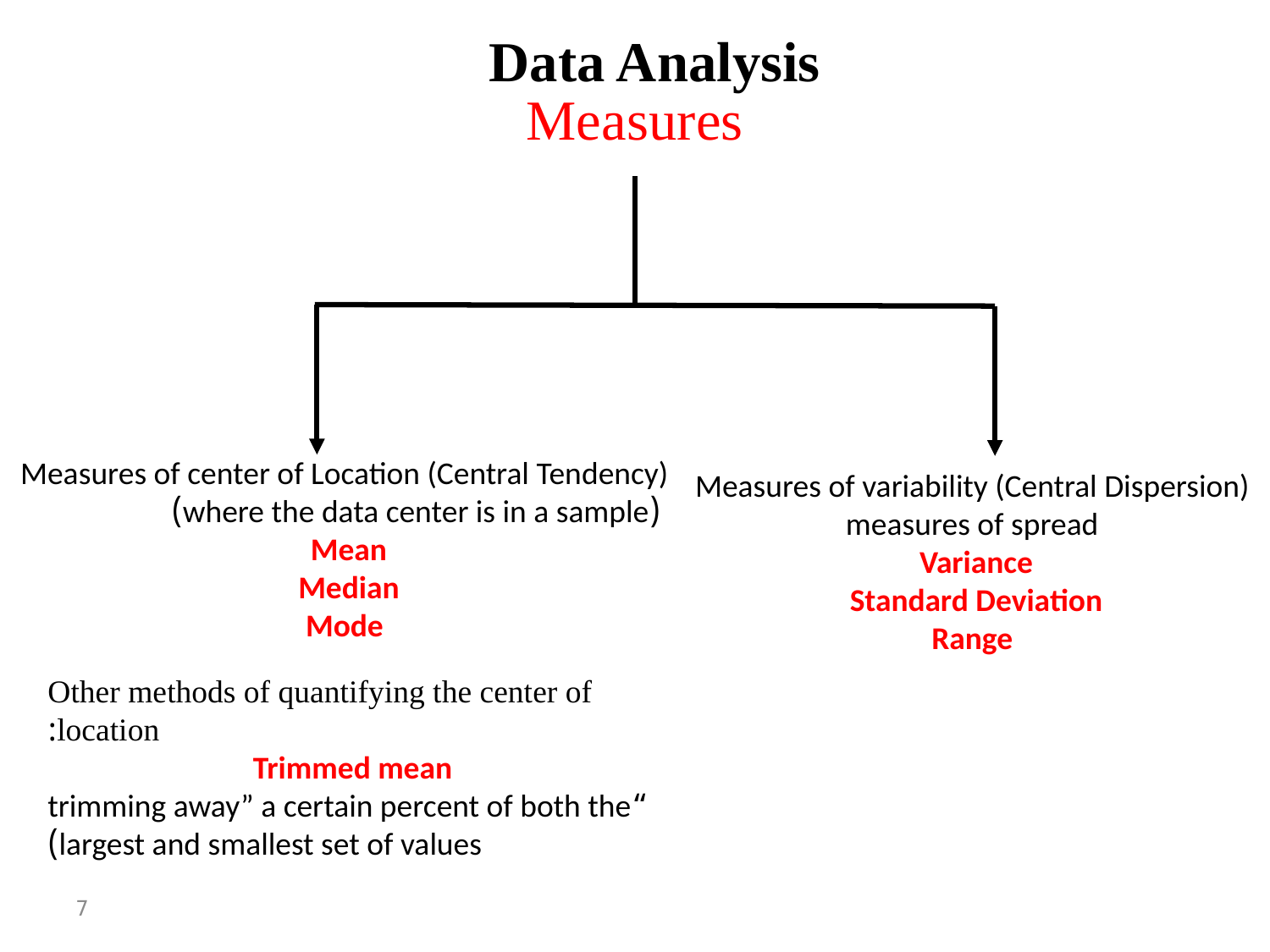

Data Analysis
# Measures
Measures of center of Location (Central Tendency)
 (where the data center is in a sample)
Mean
Median
Mode
Measures of variability (Central Dispersion)
measures of spread
Variance
Standard Deviation
Range
Other methods of quantifying the center of location:
Trimmed mean
“trimming away” a certain percent of both the largest and smallest set of values)
7